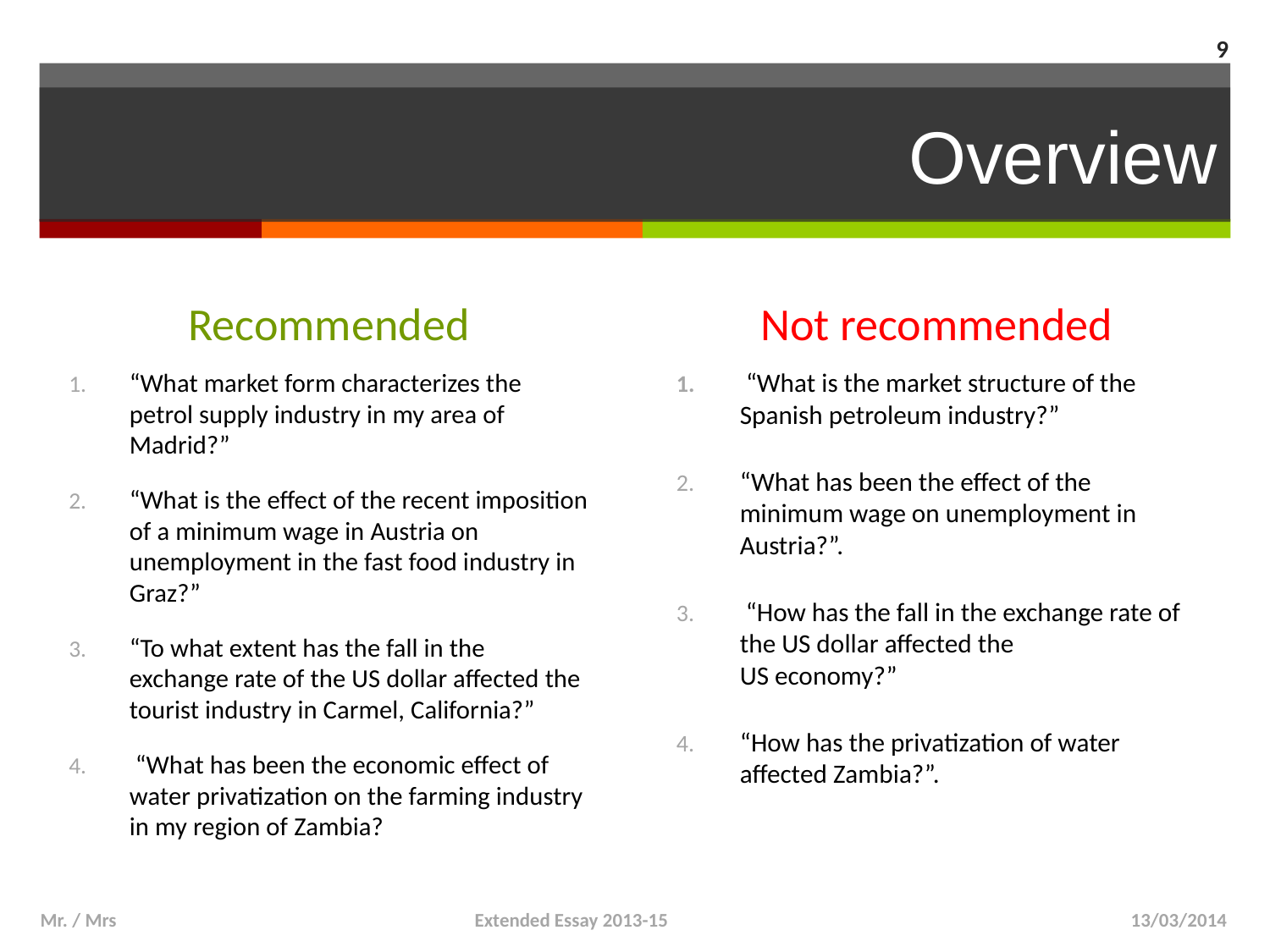

9
# Overview
Recommended
Not recommended
“What market form characterizes the petrol supply industry in my area of Madrid?”
“What is the effect of the recent imposition of a minimum wage in Austria on unemployment in the fast food industry in Graz?”
“To what extent has the fall in the exchange rate of the US dollar affected the tourist industry in Carmel, California?”
 “What has been the economic effect of water privatization on the farming industry in my region of Zambia?
 “What is the market structure of the Spanish petroleum industry?”
“What has been the effect of the minimum wage on unemployment in Austria?”.
 “How has the fall in the exchange rate of the US dollar affected the
US economy?”
“How has the privatization of water affected Zambia?”.

Mr. / Mrs                                                                                 Extended Essay 2013-15
13/03/2014